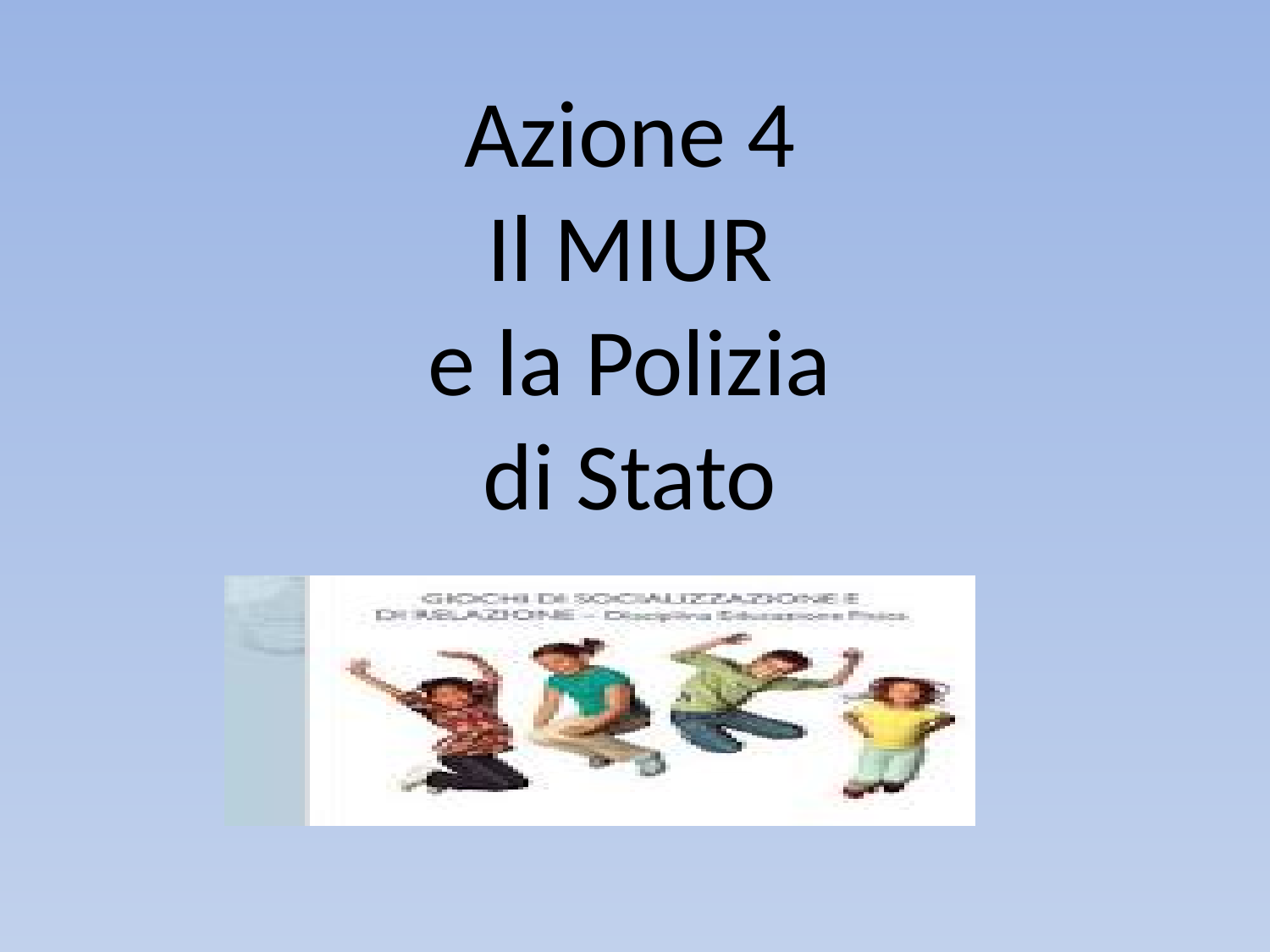

Azione 4
Il MIUR
e la Polizia
di Stato